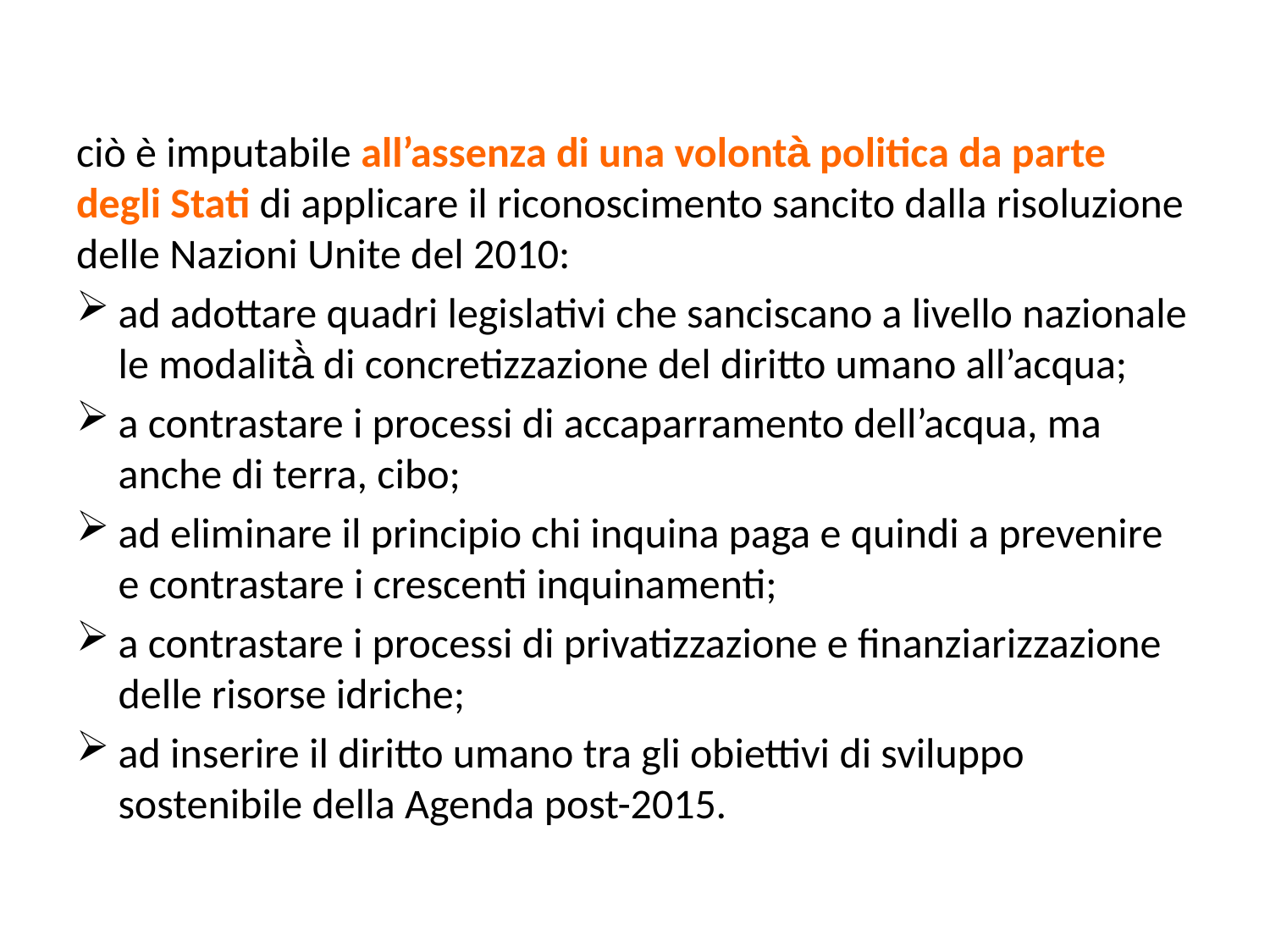

ciò è imputabile all’assenza di una volontà̀ politica da parte degli Stati di applicare il riconoscimento sancito dalla risoluzione delle Nazioni Unite del 2010:
ad adottare quadri legislativi che sanciscano a livello nazionale le modalità̀ di concretizzazione del diritto umano all’acqua;
a contrastare i processi di accaparramento dell’acqua, ma anche di terra, cibo;
ad eliminare il principio chi inquina paga e quindi a prevenire e contrastare i crescenti inquinamenti;
a contrastare i processi di privatizzazione e finanziarizzazione delle risorse idriche;
ad inserire il diritto umano tra gli obiettivi di sviluppo sostenibile della Agenda post-2015.